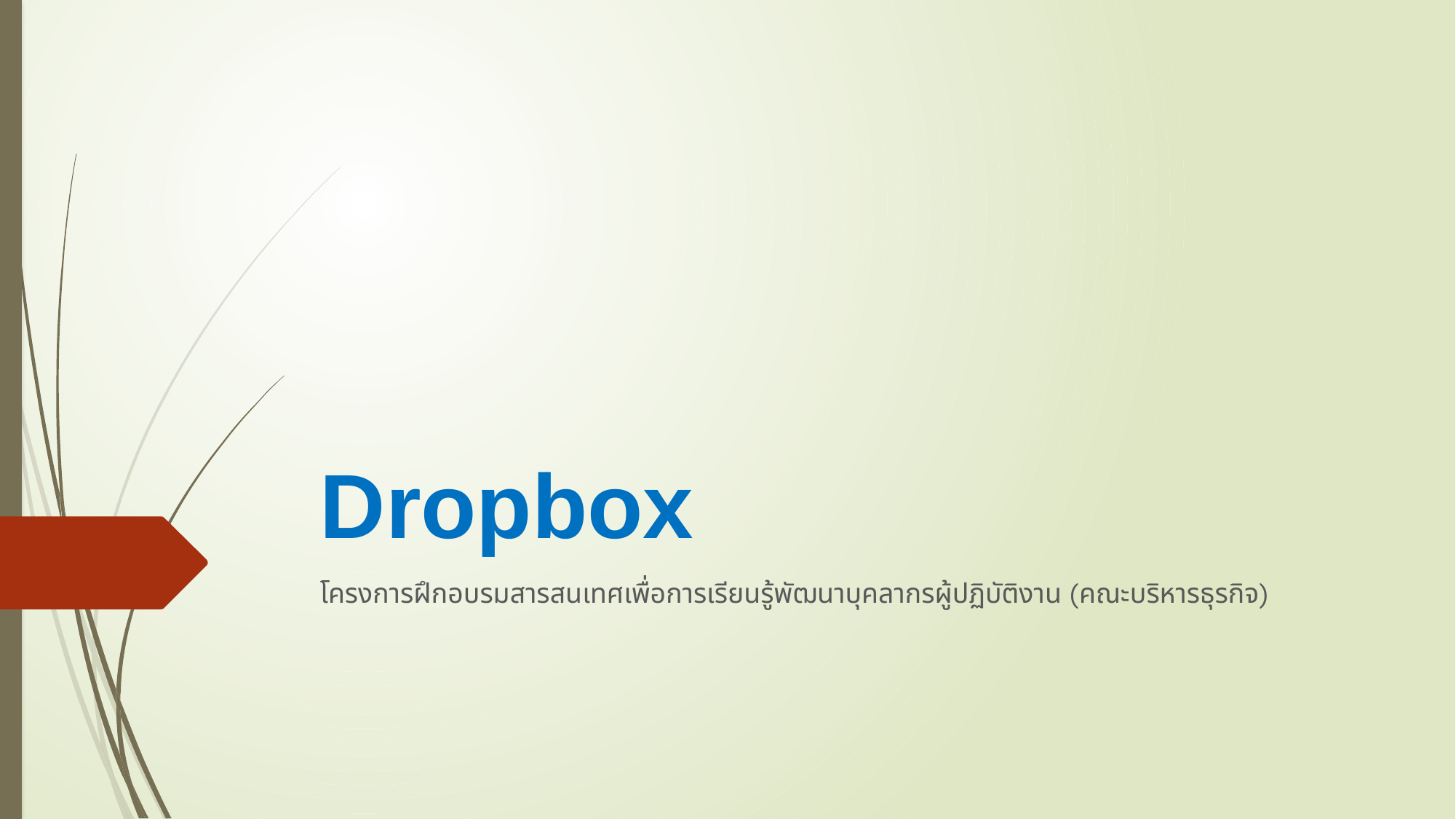

# Dropbox
โครงการฝึกอบรมสารสนเทศเพื่อการเรียนรู้พัฒนาบุคลากรผู้ปฏิบัติงาน (คณะบริหารธุรกิจ)